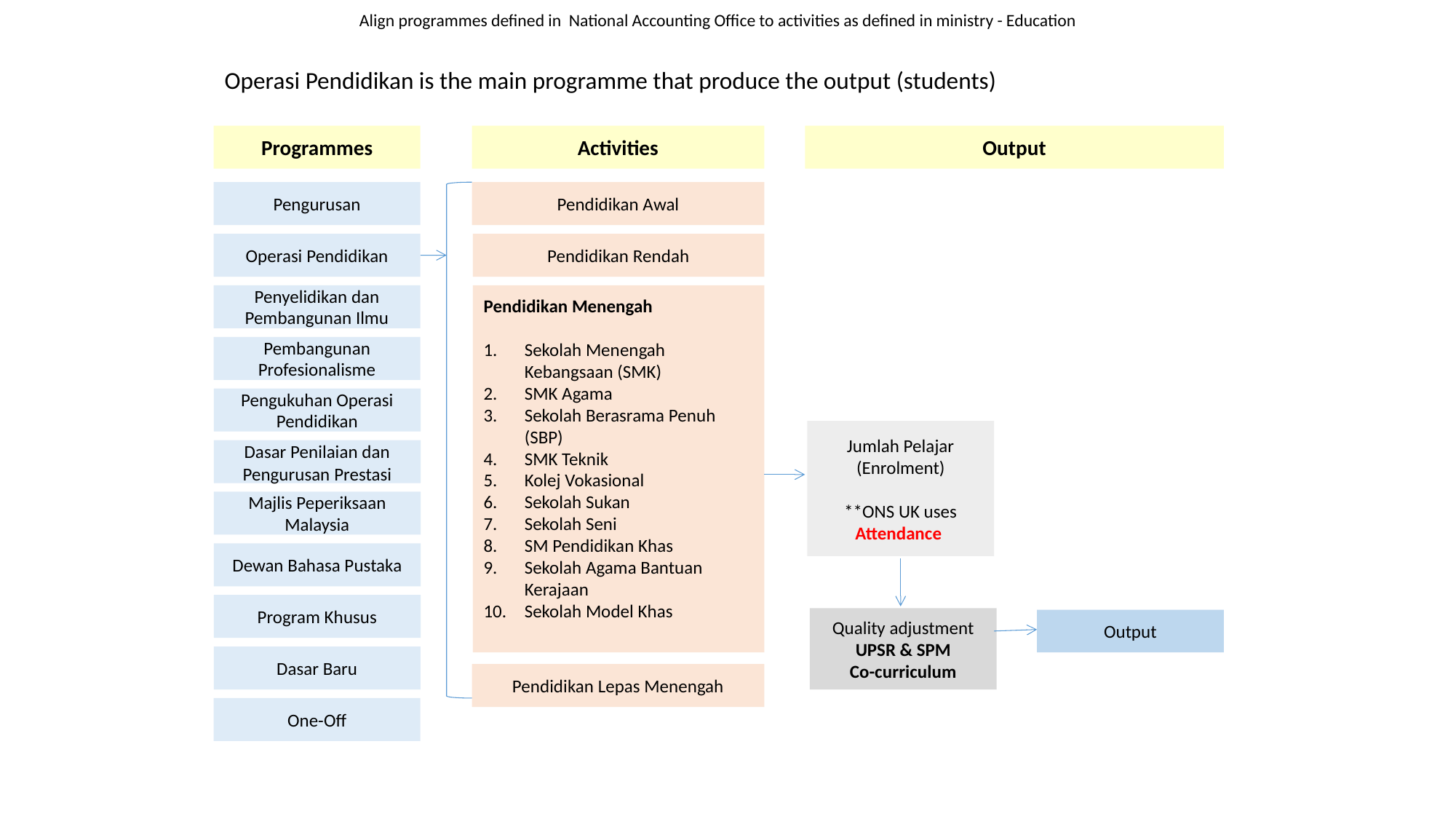

# Align programmes defined in  National Accounting Office to activities as defined in ministry - Education
Operasi Pendidikan is the main programme that produce the output (students)
Programmes
Activities
Output
Pengurusan
Pendidikan Awal
Operasi Pendidikan
Pendidikan Rendah
Penyelidikan dan Pembangunan Ilmu
Pendidikan Menengah

Sekolah Menengah Kebangsaan (SMK)
SMK Agama
Sekolah Berasrama Penuh (SBP)
SMK Teknik
Kolej Vokasional
Sekolah Sukan
Sekolah Seni
SM Pendidikan Khas
Sekolah Agama Bantuan  Kerajaan
Sekolah Model Khas

Pembangunan Profesionalisme
Pengukuhan Operasi Pendidikan
Jumlah Pelajar (Enrolment)

**ONS UK uses Attendance
Dasar Penilaian dan Pengurusan Prestasi
Majlis Peperiksaan Malaysia
Dewan Bahasa Pustaka
Program Khusus
Quality adjustment
UPSR & SPM
Co-curriculum
Output
Dasar Baru
Pendidikan Lepas Menengah
One-Off